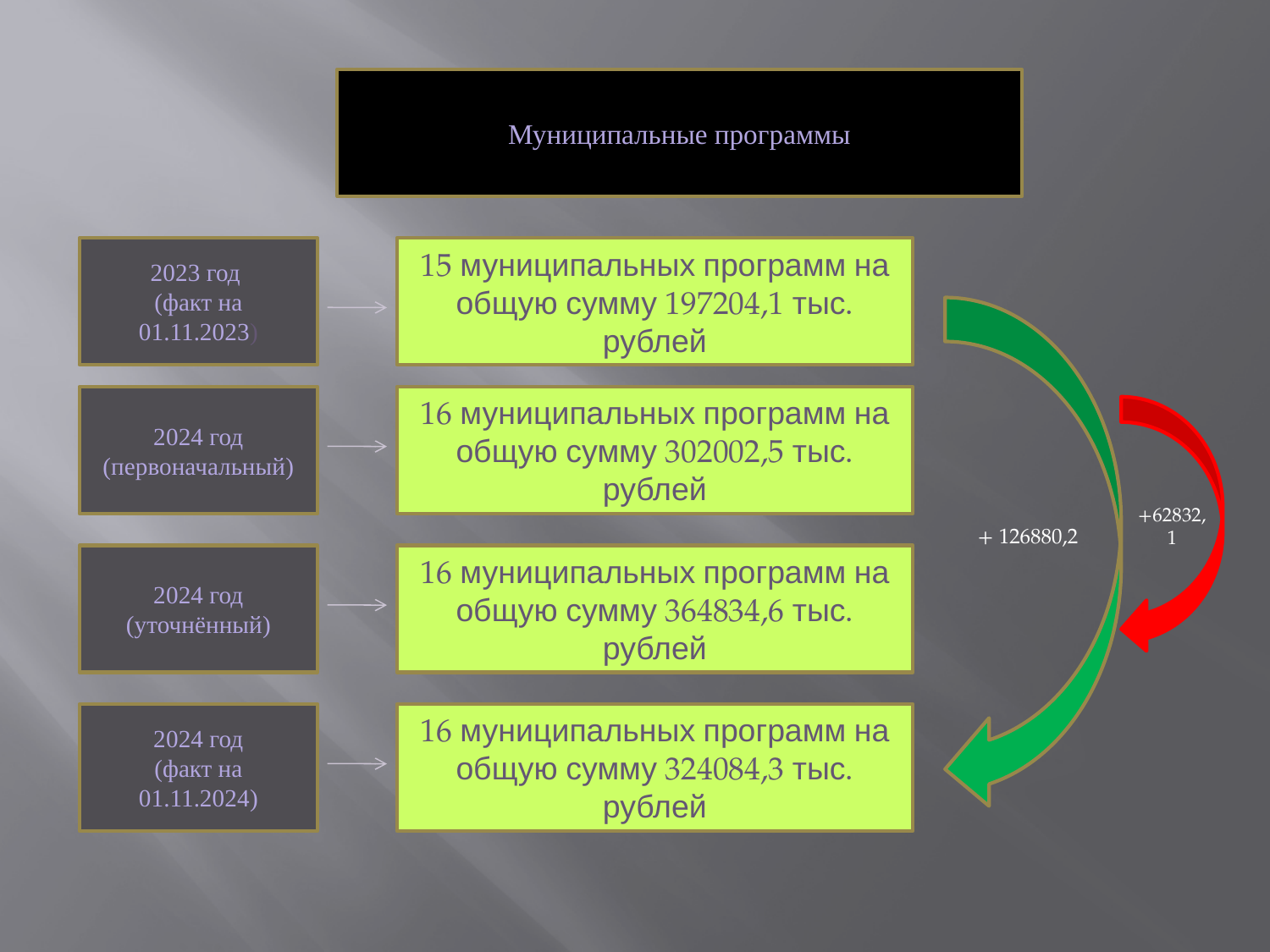

Муниципальные программы
2023 год
(факт на 01.11.2023)
15 муниципальных программ на общую сумму 197204,1 тыс. рублей

2024 год (первоначальный)
16 муниципальных программ на общую сумму 302002,5 тыс. рублей
+62832,1

+ 126880,2
2024 год (уточнённый)
16 муниципальных программ на общую сумму 364834,6 тыс. рублей
2024 год
(факт на 01.11.2024)
16 муниципальных программ на общую сумму 324084,3 тыс. рублей